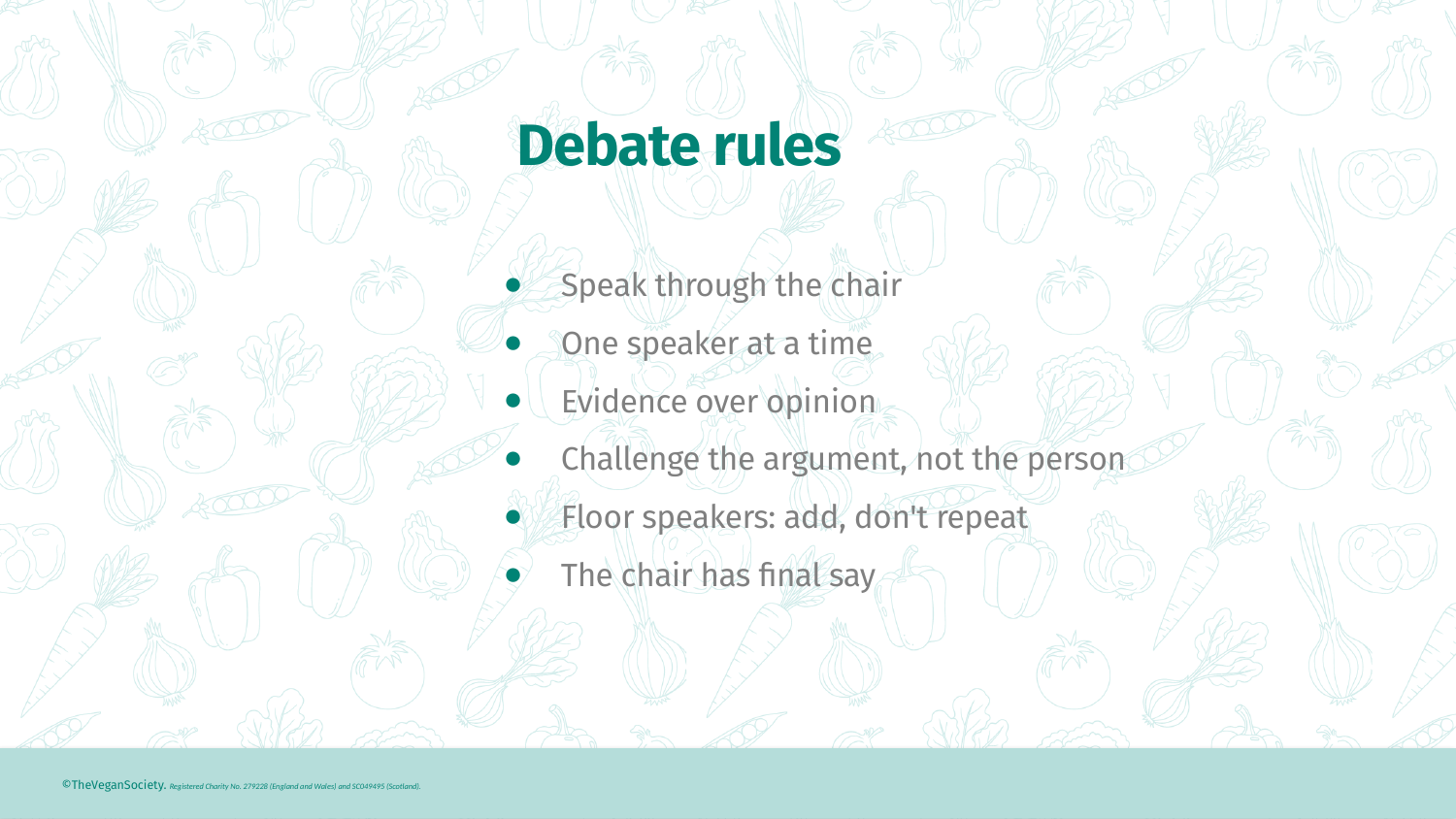

# Debate rules
Speak through the chair
One speaker at a time
Evidence over opinion
Challenge the argument, not the person
Floor speakers: add, don't repeat
The chair has final say